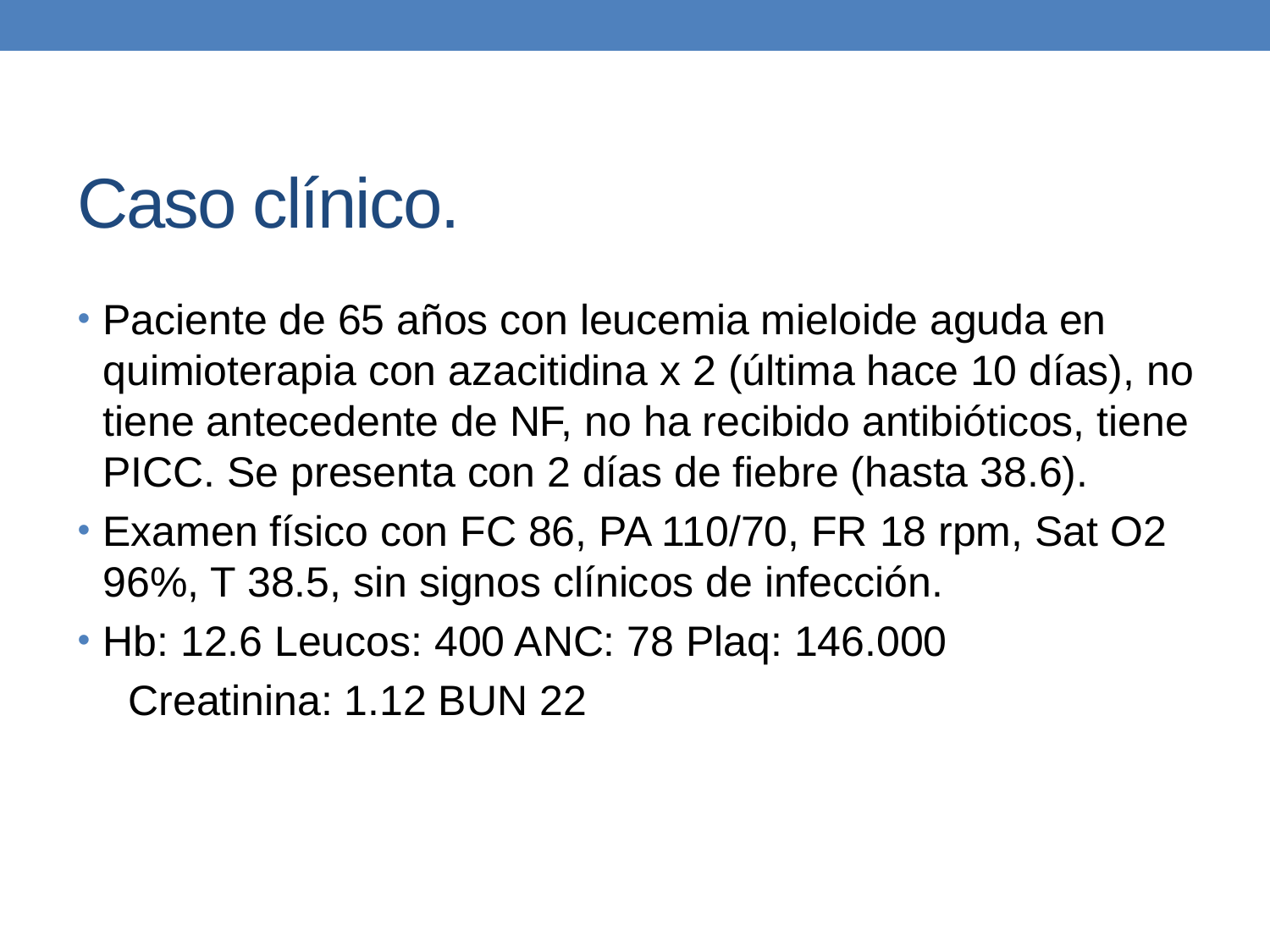

# Caso clínico.
Paciente de 65 años con leucemia mieloide aguda en quimioterapia con azacitidina x 2 (última hace 10 días), no tiene antecedente de NF, no ha recibido antibióticos, tiene PICC. Se presenta con 2 días de fiebre (hasta 38.6).
Examen físico con FC 86, PA 110/70, FR 18 rpm, Sat O2 96%, T 38.5, sin signos clínicos de infección.
Hb: 12.6 Leucos: 400 ANC: 78 Plaq: 146.000
   Creatinina: 1.12 BUN 22